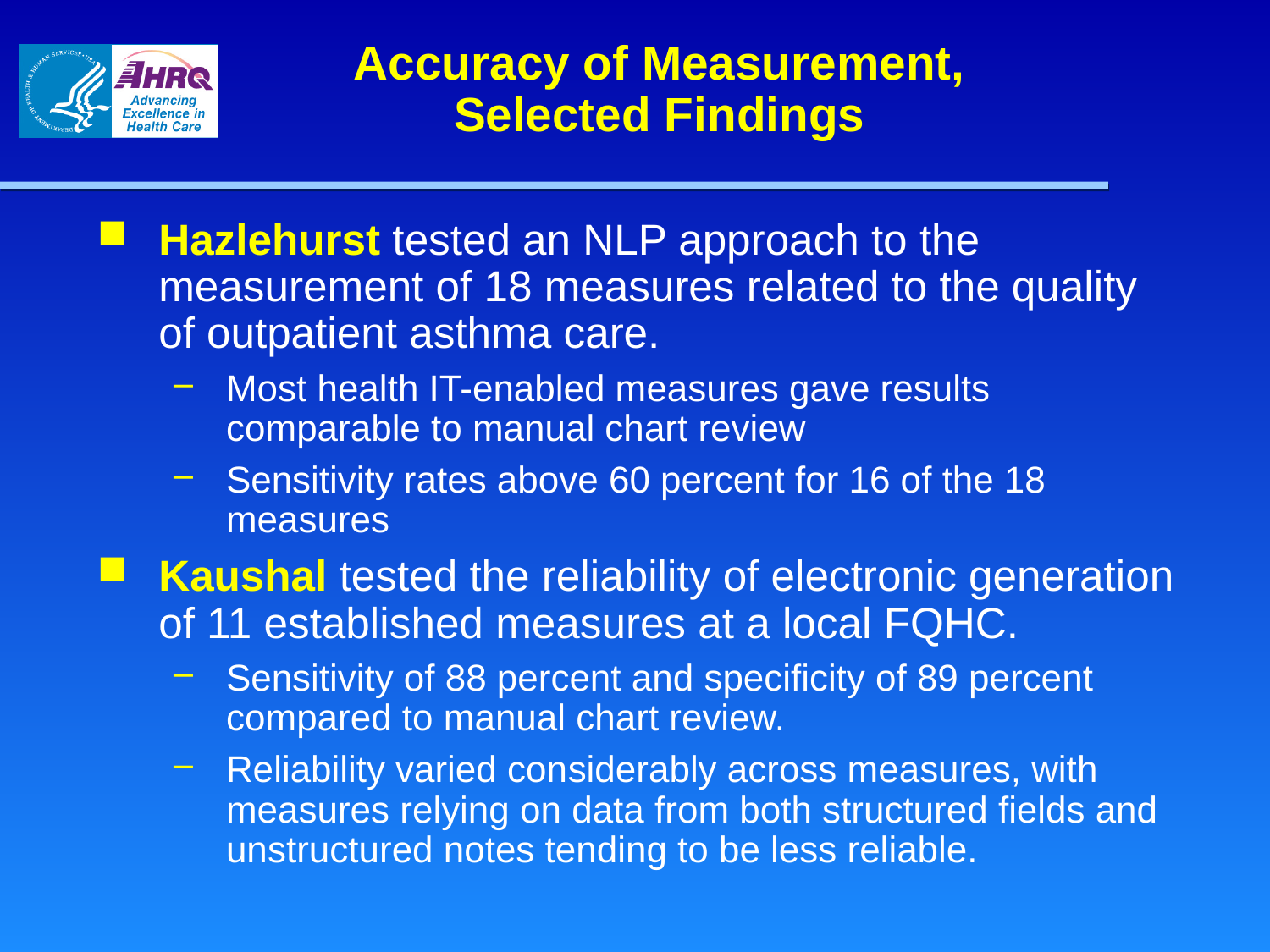

Accuracy of Measurement,
Selected Findings
Hazlehurst tested an NLP approach to the measurement of 18 measures related to the quality of outpatient asthma care.
Most health IT-enabled measures gave results comparable to manual chart review
Sensitivity rates above 60 percent for 16 of the 18 measures
Kaushal tested the reliability of electronic generation of 11 established measures at a local FQHC.
Sensitivity of 88 percent and specificity of 89 percent compared to manual chart review.
Reliability varied con­siderably across measures, with measures relying on data from both structured fields and unstructured notes tending to be less reliable.